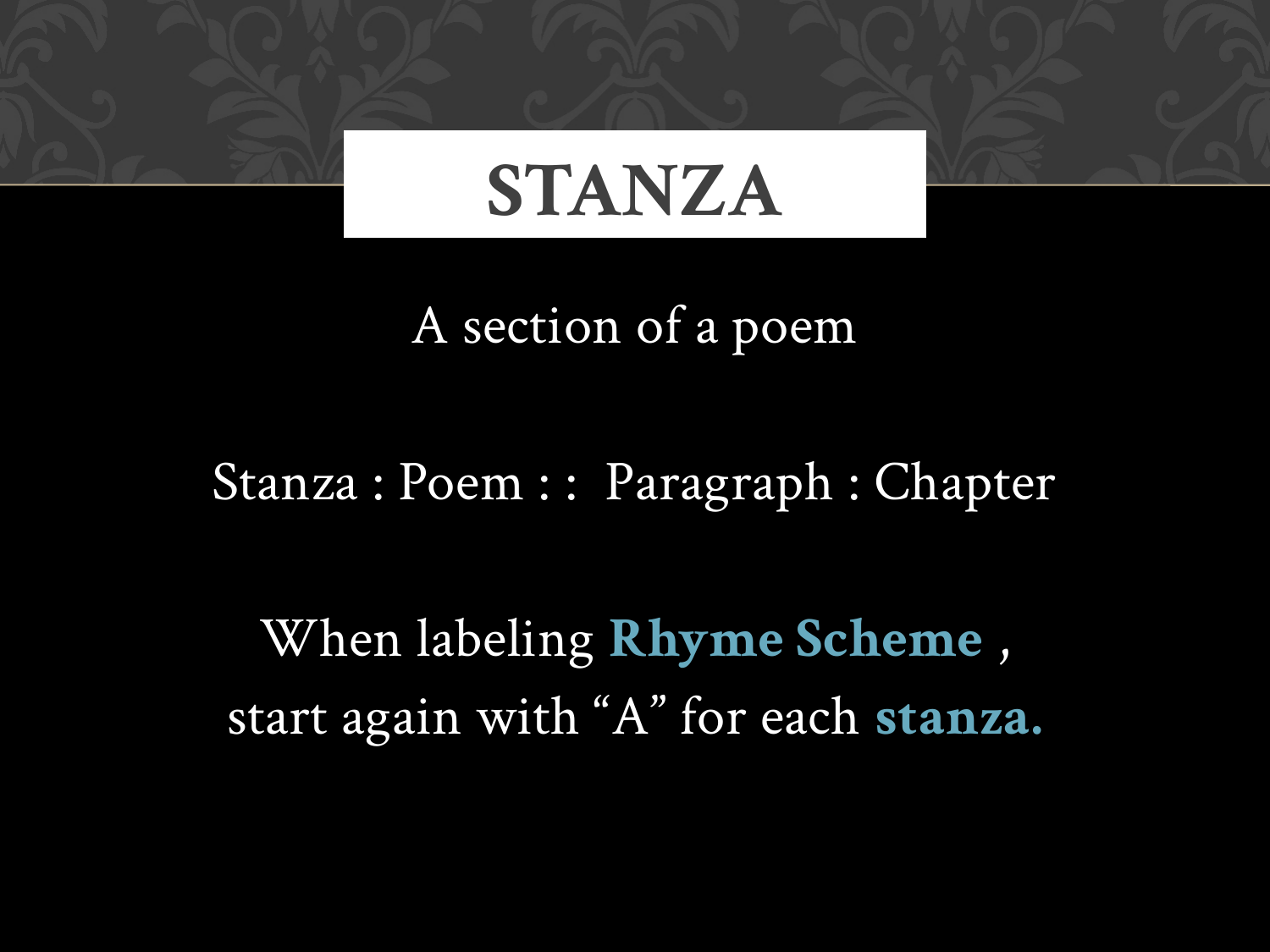

A section of a poem

Stanza : Poem : :  Paragraph : Chapter

When labeling Rhyme Scheme ,
start again with “A” for each stanza.
# STANZA